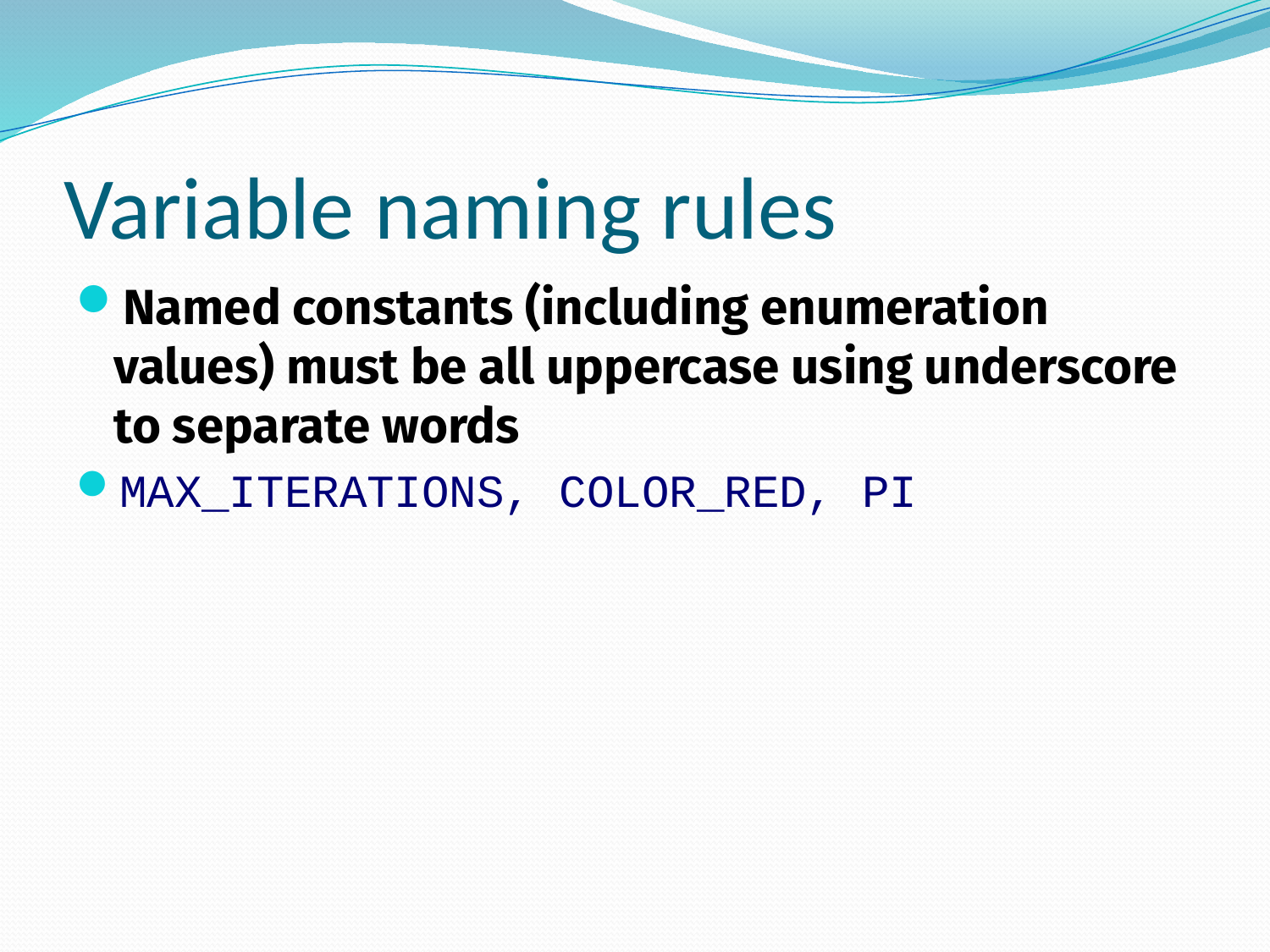

# Variable naming rules
Named constants (including enumeration values) must be all uppercase using underscore to separate words
MAX_ITERATIONS, COLOR_RED, PI